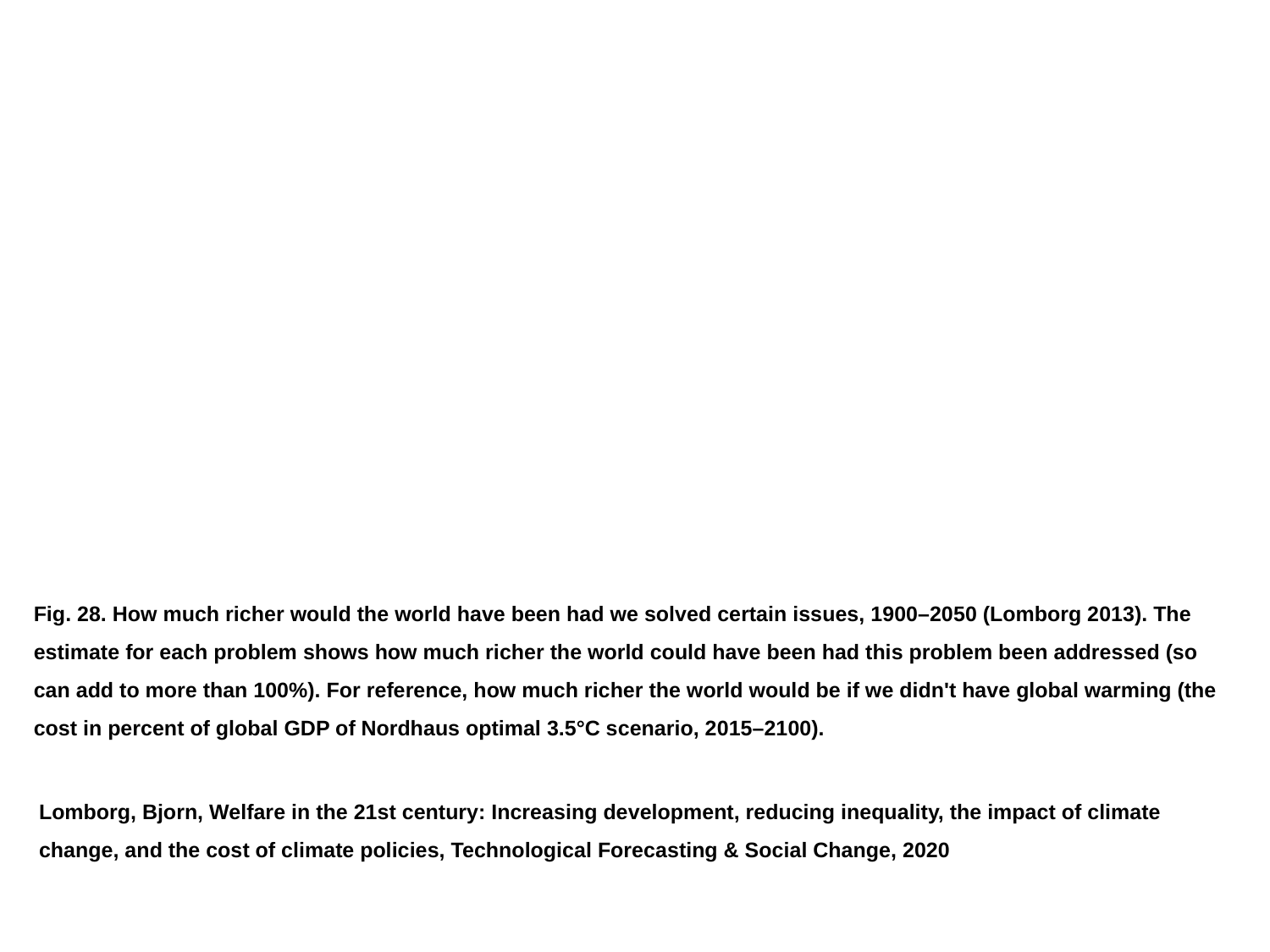

Fig. 28. How much richer would the world have been had we solved certain issues, 1900–2050 (Lomborg 2013). The estimate for each problem shows how much richer the world could have been had this problem been addressed (so can add to more than 100%). For reference, how much richer the world would be if we didn't have global warming (the cost in percent of global GDP of Nordhaus optimal 3.5°C scenario, 2015–2100).
Lomborg, Bjorn, Welfare in the 21st century: Increasing development, reducing inequality, the impact of climate change, and the cost of climate policies, Technological Forecasting & Social Change, 2020